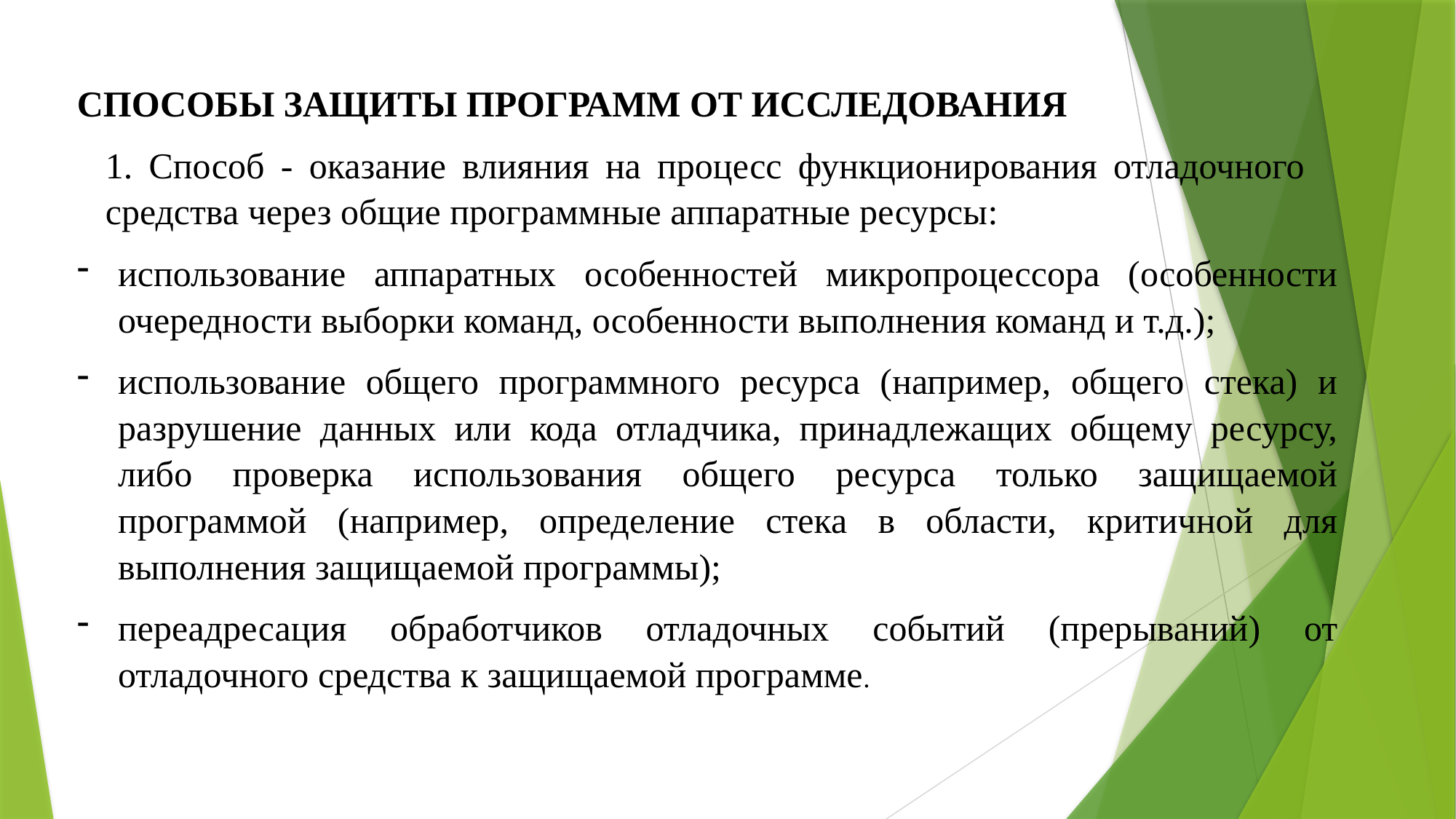

СПОСОБЫ ЗАЩИТЫ ПРОГРАММ ОТ ИССЛЕДОВАНИЯ
1. Способ - оказание влияния на процесс функционирования отладочного средства через общие программные аппаратные ресурсы:
использование аппаратных особенностей микропроцессора (особенности очередности выборки команд, особенности выполнения команд и т.д.);
использование общего программного ресурса (например, общего стека) и разрушение данных или кода отладчика, принадлежащих общему ресурсу, либо проверка использования общего ресурса только защищаемой программой (например, определение стека в области, критичной для выполнения защищаемой программы);
переадресация обработчиков отладочных событий (прерываний) от отладочного средства к защищаемой программе.